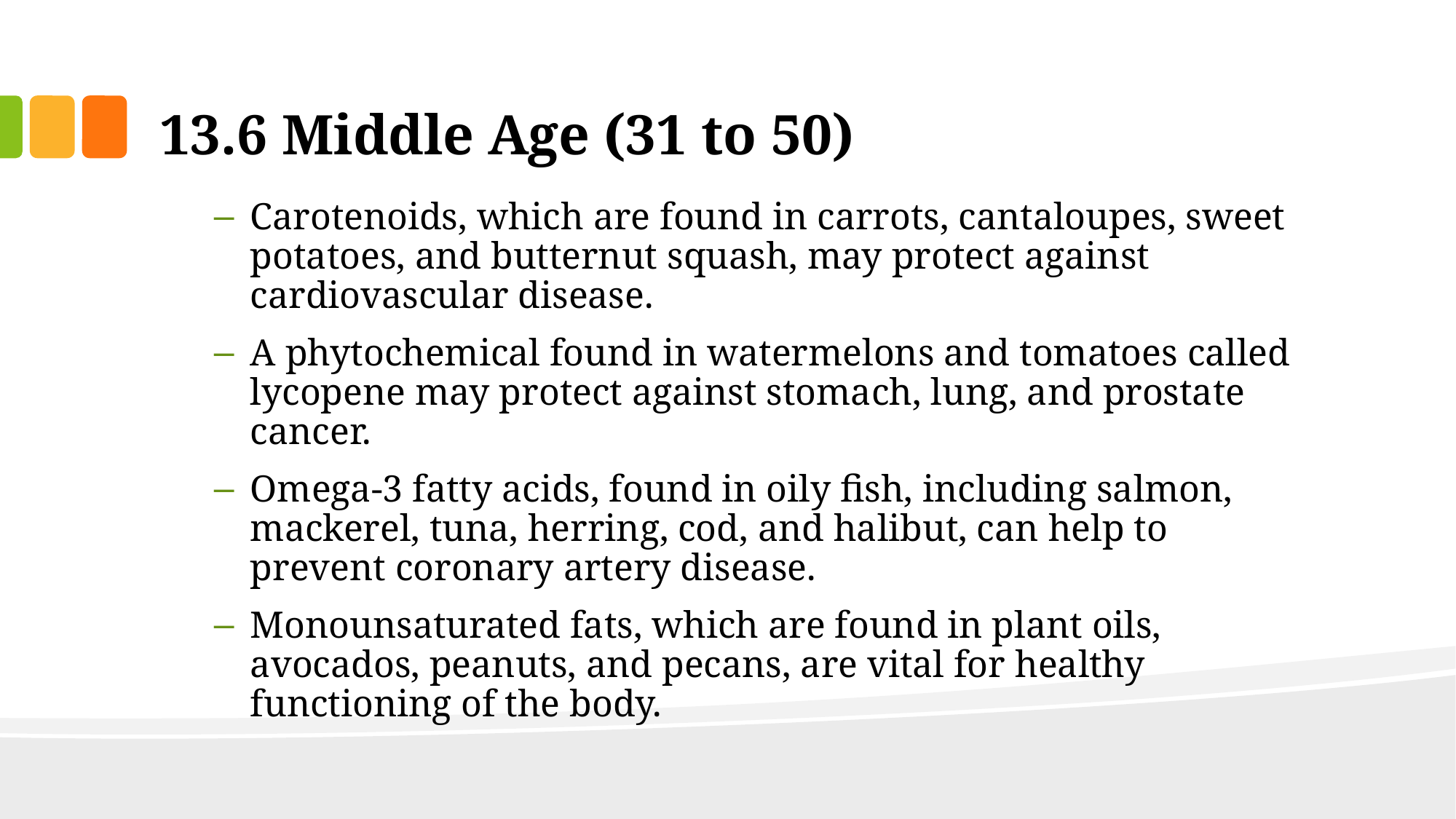

# 13.6 Middle Age (31 to 50)
Carotenoids, which are found in carrots, cantaloupes, sweet potatoes, and butternut squash, may protect against cardiovascular disease.
A phytochemical found in watermelons and tomatoes called lycopene may protect against stomach, lung, and prostate cancer.
Omega-3 fatty acids, found in oily fish, including salmon, mackerel, tuna, herring, cod, and halibut, can help to prevent coronary artery disease.
Monounsaturated fats, which are found in plant oils, avocados, peanuts, and pecans, are vital for healthy functioning of the body.